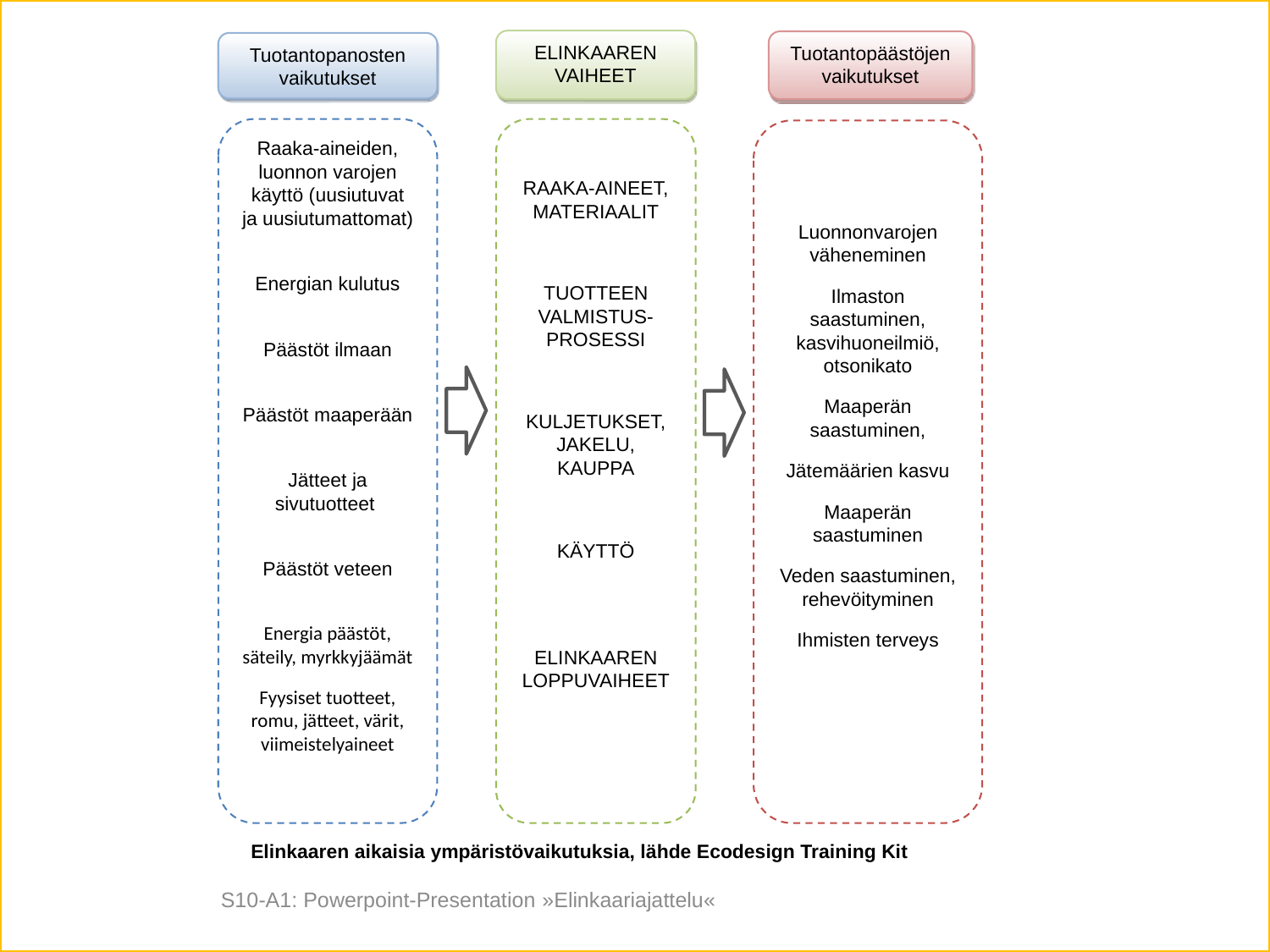

ELINKAAREN VAIHEET
Tuotantopäästöjen vaikutukset
Tuotantopanosten vaikutukset
Raaka-aineiden, luonnon varojen käyttö (uusiutuvat ja uusiutumattomat)
Energian kulutus
Päästöt ilmaan
Päästöt maaperään
Jätteet ja sivutuotteet
Päästöt veteen

Energia päästöt, säteily, myrkkyjäämät
Fyysiset tuotteet, romu, jätteet, värit, viimeistelyaineet

RAAKA-AINEET, MATERIAALIT

TUOTTEEN VALMISTUS-PROSESSI

KULJETUKSET, JAKELU, KAUPPA
KÄYTTÖ

ELINKAAREN LOPPUVAIHEET

Luonnonvarojen väheneminen
Ilmaston saastuminen, kasvihuoneilmiö, otsonikato
Maaperän saastuminen,
Jätemäärien kasvu
Maaperän saastuminen
Veden saastuminen, rehevöityminen
Ihmisten terveys

Elinkaaren aikaisia ympäristövaikutuksia, lähde Ecodesign Training Kit
S10-A1: Powerpoint-Presentation »Elinkaariajattelu«